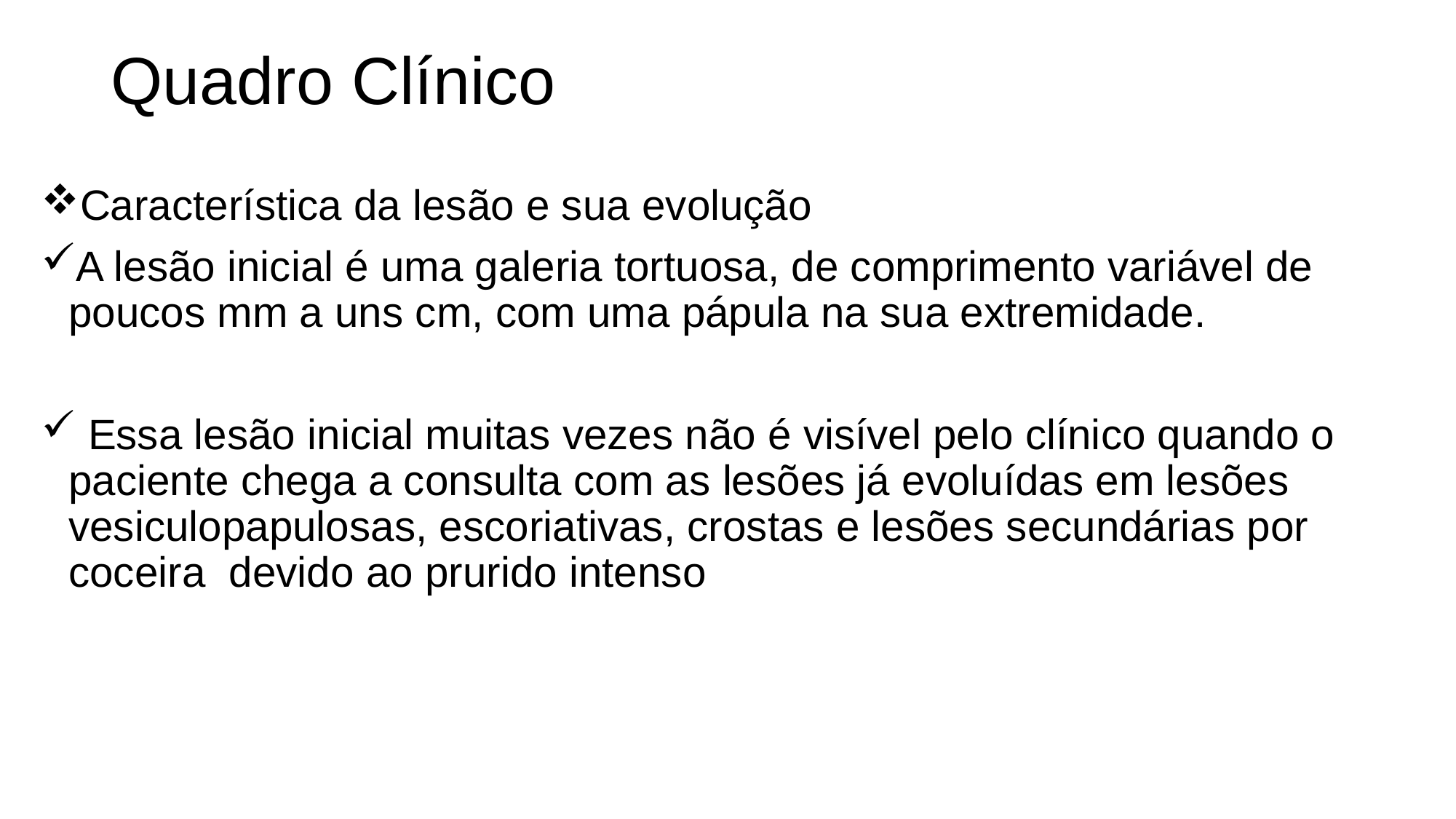

# Quadro Clínico
Característica da lesão e sua evolução
A lesão inicial é uma galeria tortuosa, de comprimento variável de poucos mm a uns cm, com uma pápula na sua extremidade.

 Essa lesão inicial muitas vezes não é visível pelo clínico quando o paciente chega a consulta com as lesões já evoluídas em lesões vesiculopapulosas, escoriativas, crostas e lesões secundárias por coceira  devido ao prurido intenso